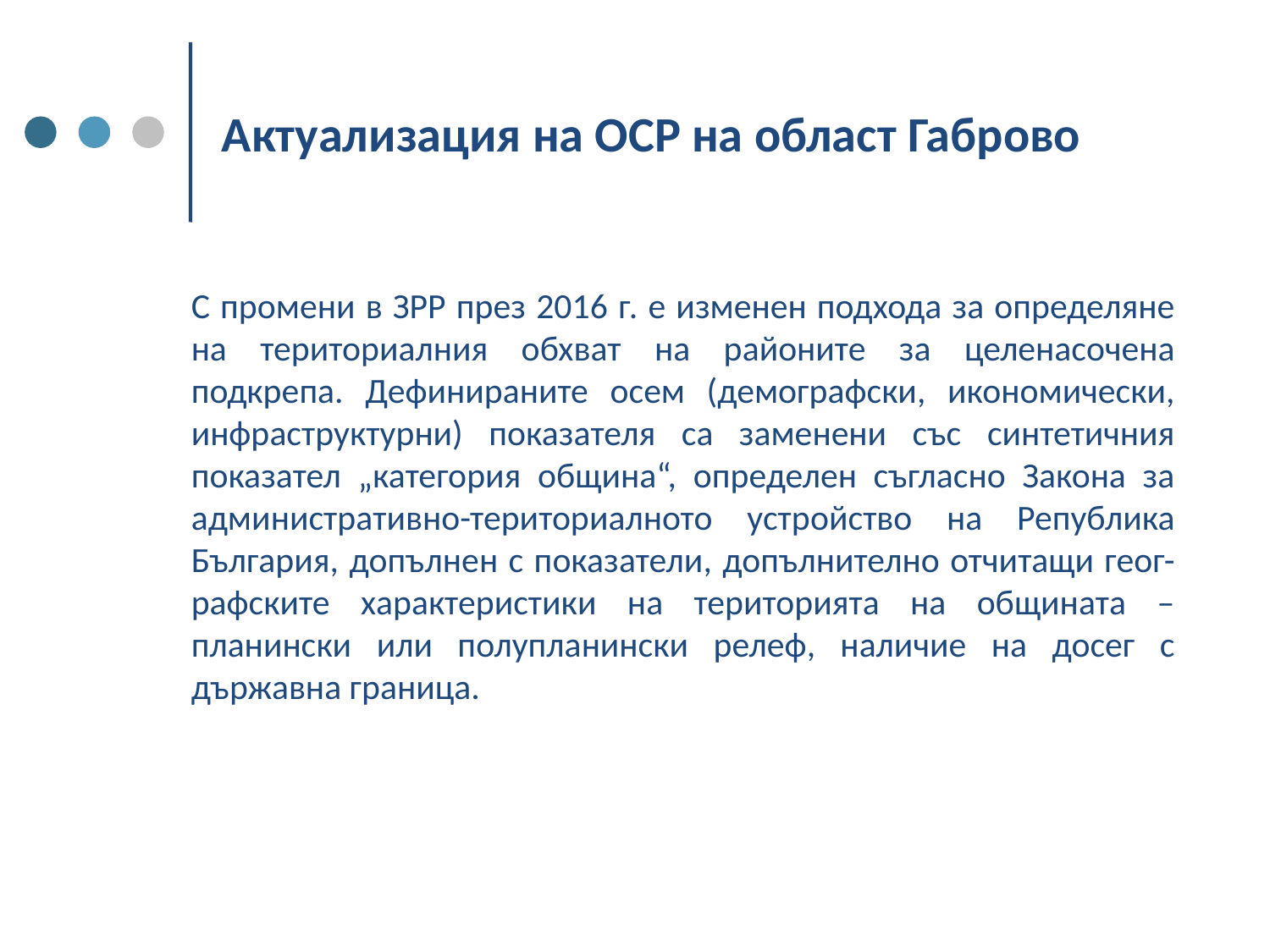

# Актуализация на ОСР на област Габрово

С промени в ЗРР през 2016 г. е изменен подхода за определяне на териториалния обхват на районите за целенасочена подкрепа. Дефинираните осем (демографски, икономически, инфраструктурни) показателя са заменени със синтетичния показател „категория община“, определен съгласно Закона за административно-териториалното устройство на Република България, допълнен с показатели, допълнително отчитащи геог-рафските характеристики на територията на общината – планински или полупланински релеф, наличие на досег с държавна граница.